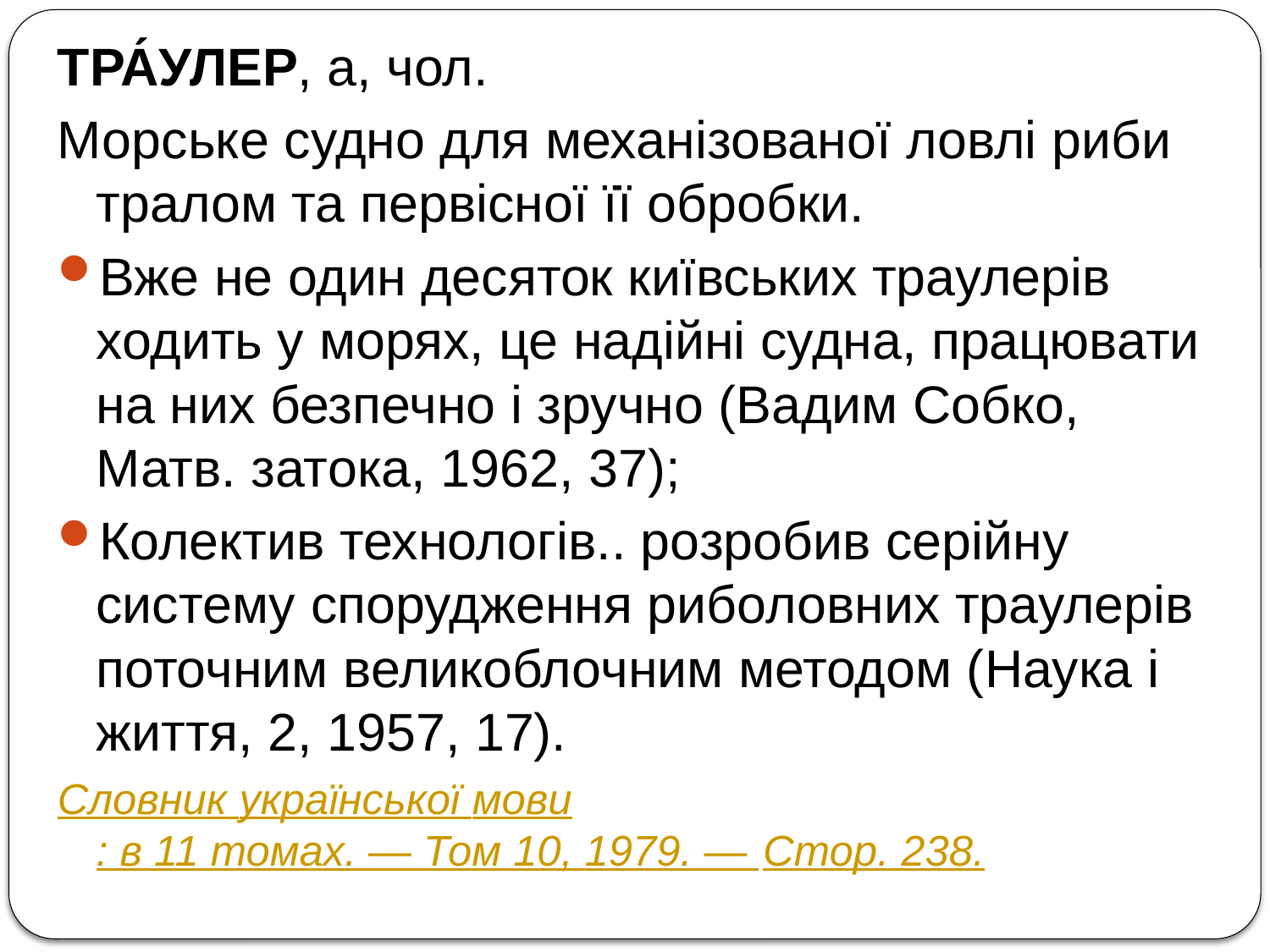

ТРА́УЛЕР, а, чол.
Морське судно для механізованої ловлі риби тралом та первісної її обробки.
Вже не один десяток київських траулерів ходить у морях, це надійні судна, працювати на них безпечно і зручно (Вадим Собко, Матв. затока, 1962, 37);
Колектив технологів.. розробив серійну систему спорудження риболовних траулерів поточним великоблочним методом (Наука і життя, 2, 1957, 17).
Словник української мови: в 11 томах. — Том 10, 1979. — Стор. 238.

#